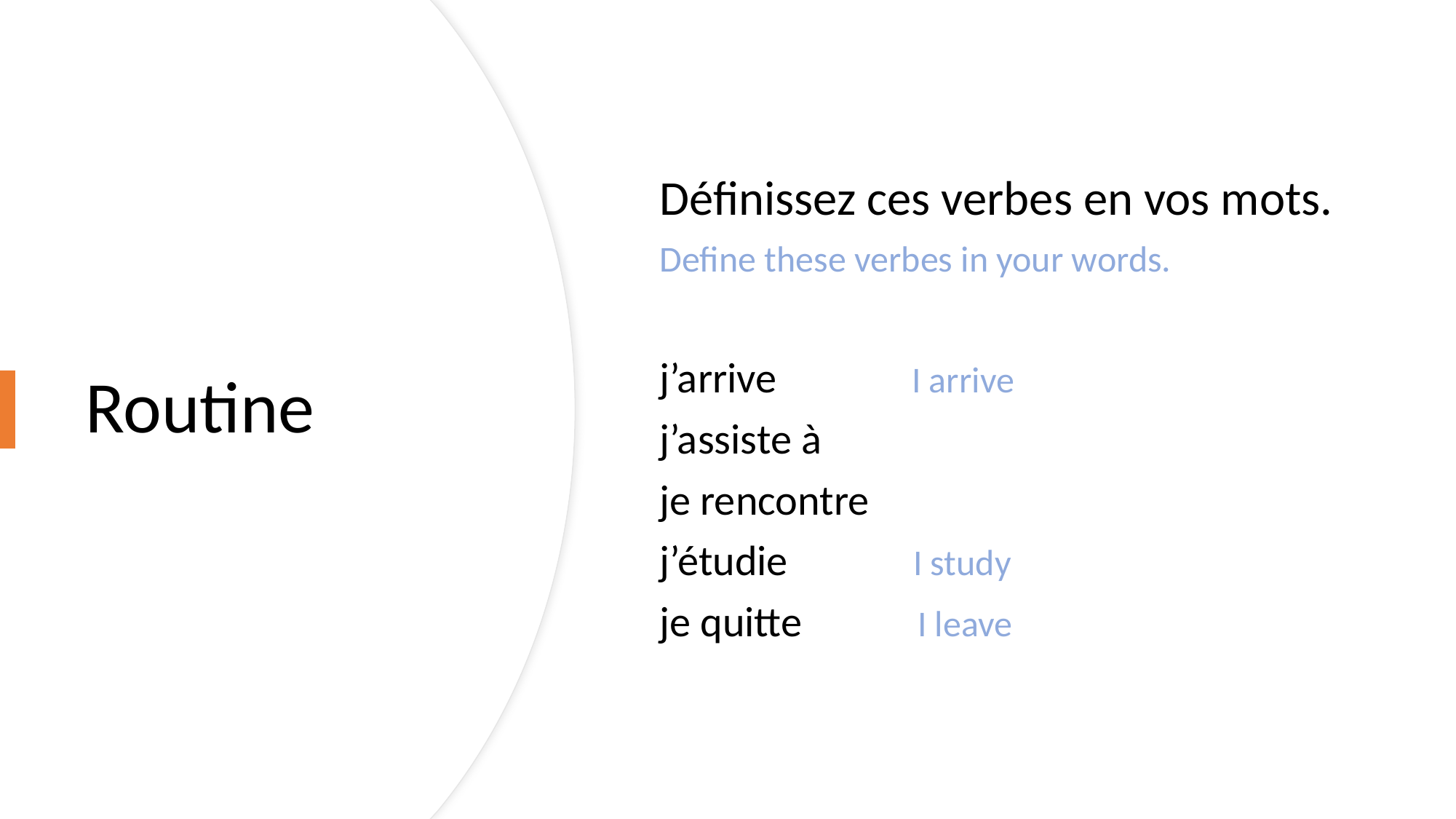

Définissez ces verbes en vos mots.
Define these verbes in your words.

j’arrive              I arrive
j’assiste à
je rencontre
j’étudie             I study
je quitte            I leave
# Routine

30